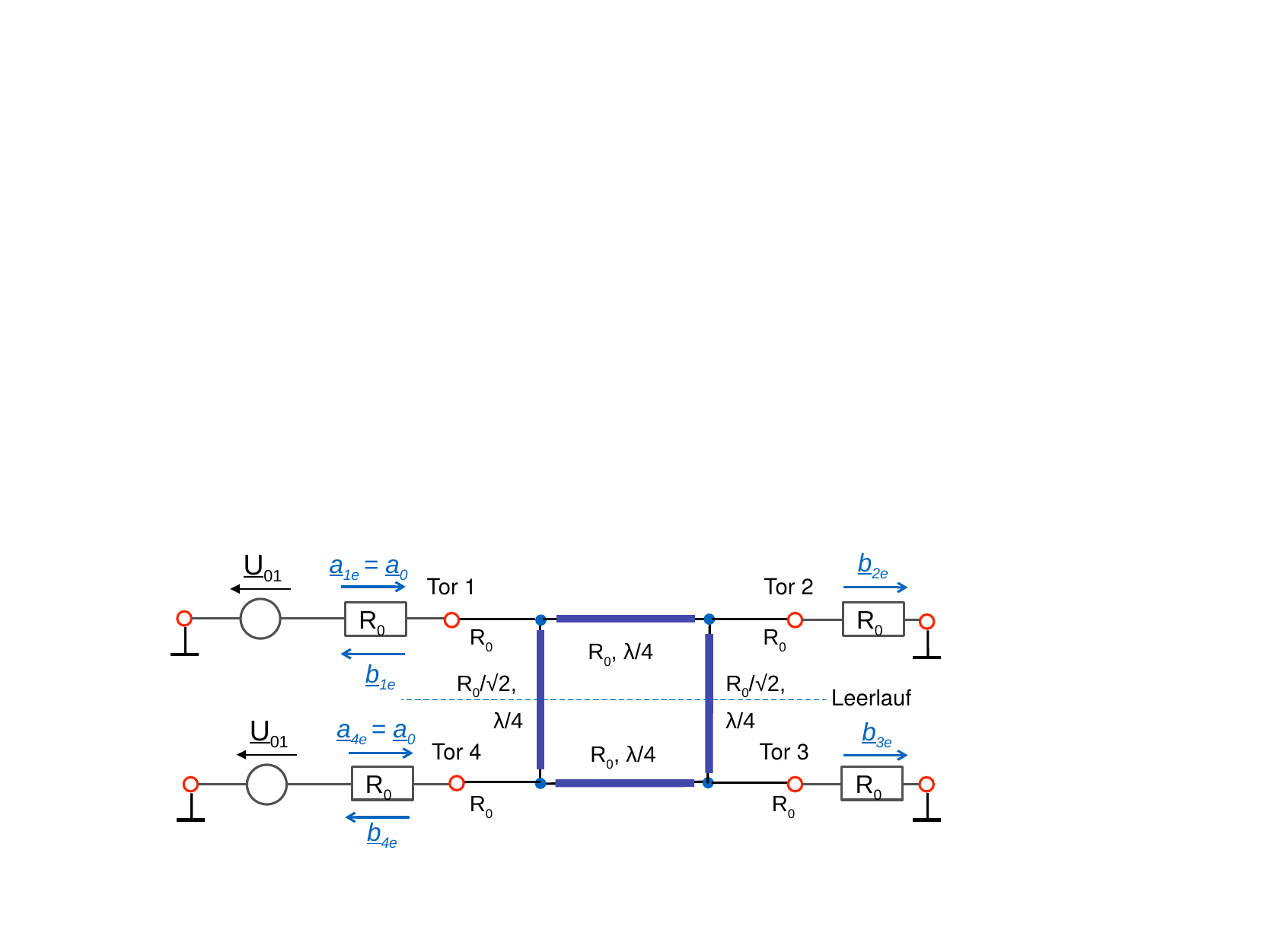

U01
b2e
a1e = a0
Tor 1
Tor 2

R0

R0

R0
R0

R0, λ/4

b1e

R0/√2,
λ/4
R0/√2,
λ/4
Leerlauf

U01
a4e = a0
b3e
Tor 4
Tor 3
R0, λ/4

R0

R0

R0
R0

b4e